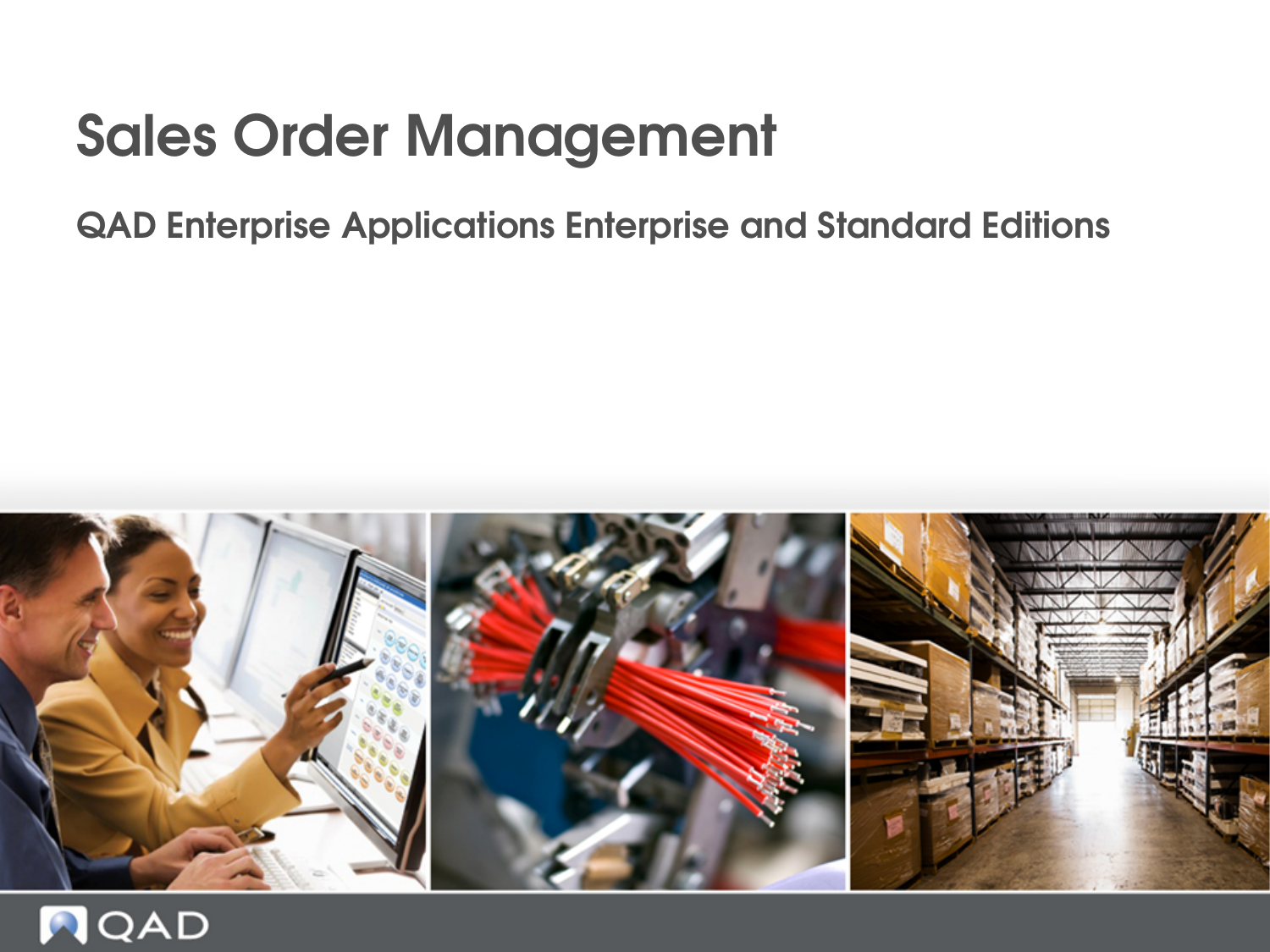

# Sales Order Management
QAD Enterprise Applications Enterprise and Standard Editions